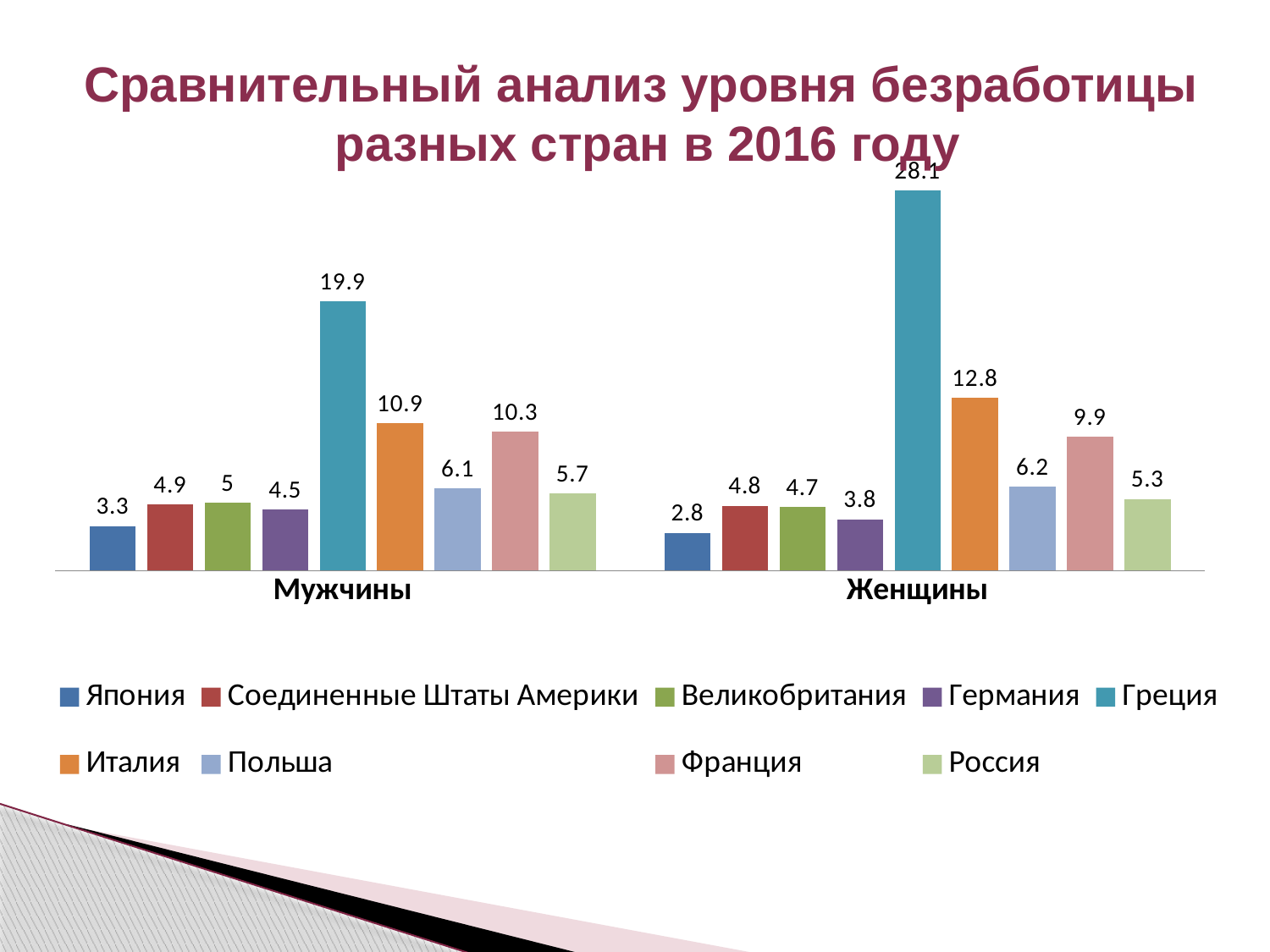

Сравнительный анализ уровня безработицы
разных стран в 2016 году

### Chart

| Category | Япония | Соединенные Штаты Америки | Великобритания | Германия | Греция | Италия | Польша | Франция | Россия |
|---|---|---|---|---|---|---|---|---|---|
| Мужчины | 3.3 | 4.9 | 5.0 | 4.5 | 19.9 | 10.9 | 6.1 | 10.3 | 5.7 |
| Женщины | 2.8 | 4.8 | 4.7 | 3.8 | 28.1 | 12.8 | 6.2 | 9.9 | 5.3 |